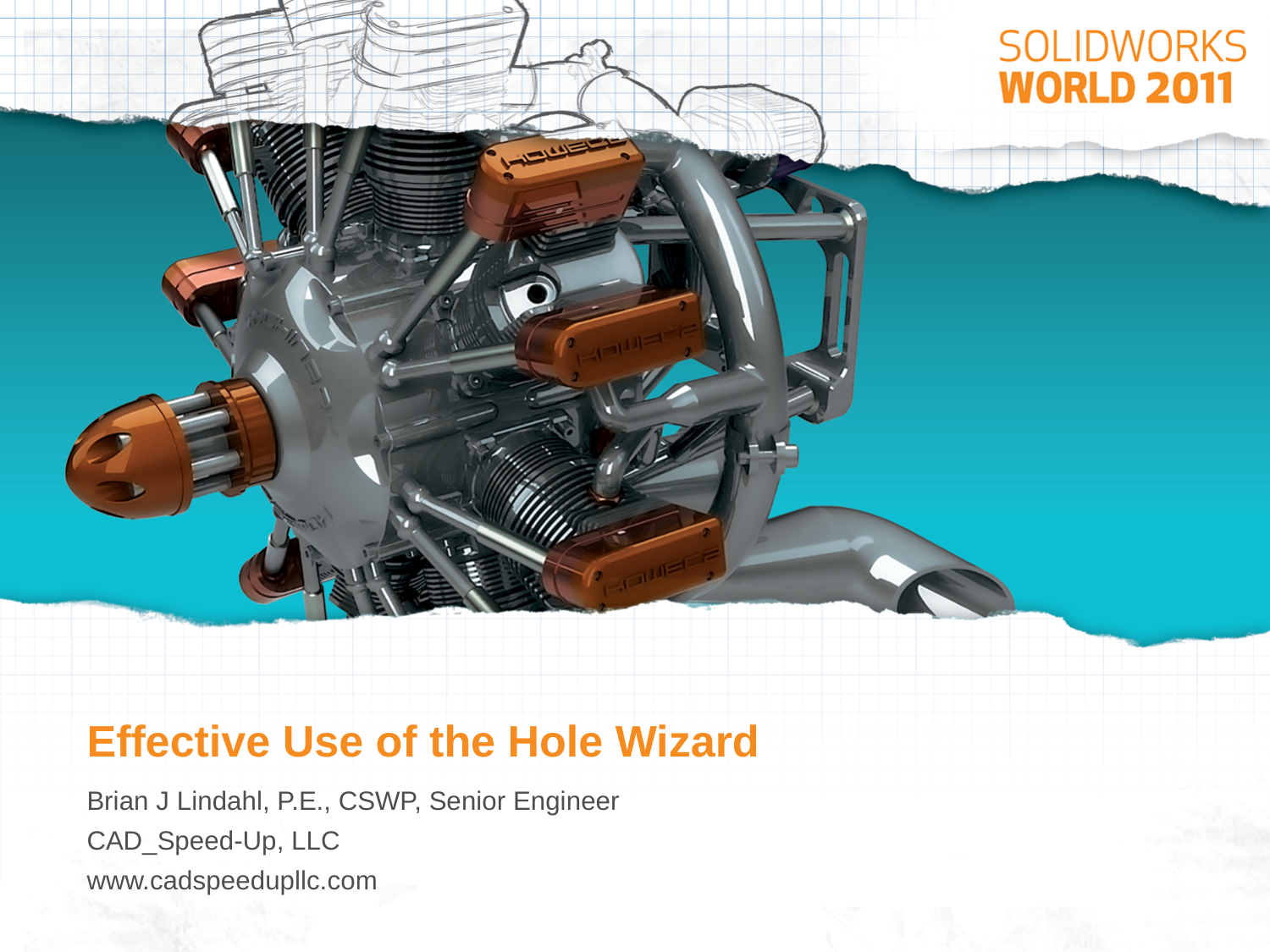

# Effective Use of the Hole Wizard
Brian J Lindahl, P.E., CSWP, Senior Engineer
CAD_Speed-Up, LLC
www.cadspeedupllc.com